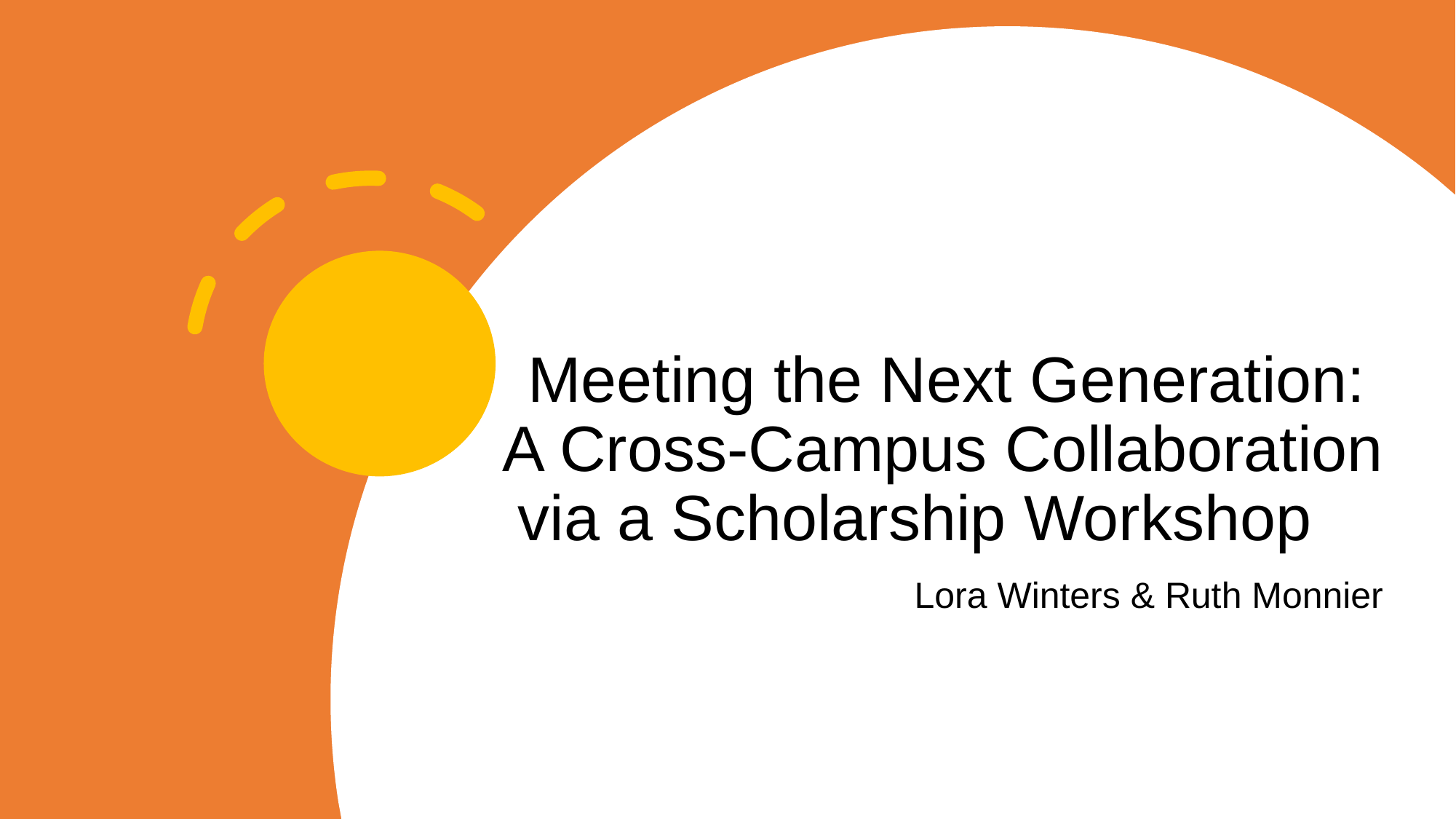

# Meeting the Next Generation: A Cross-Campus Collaboration via a Scholarship Workshop

Lora Winters & Ruth Monnier